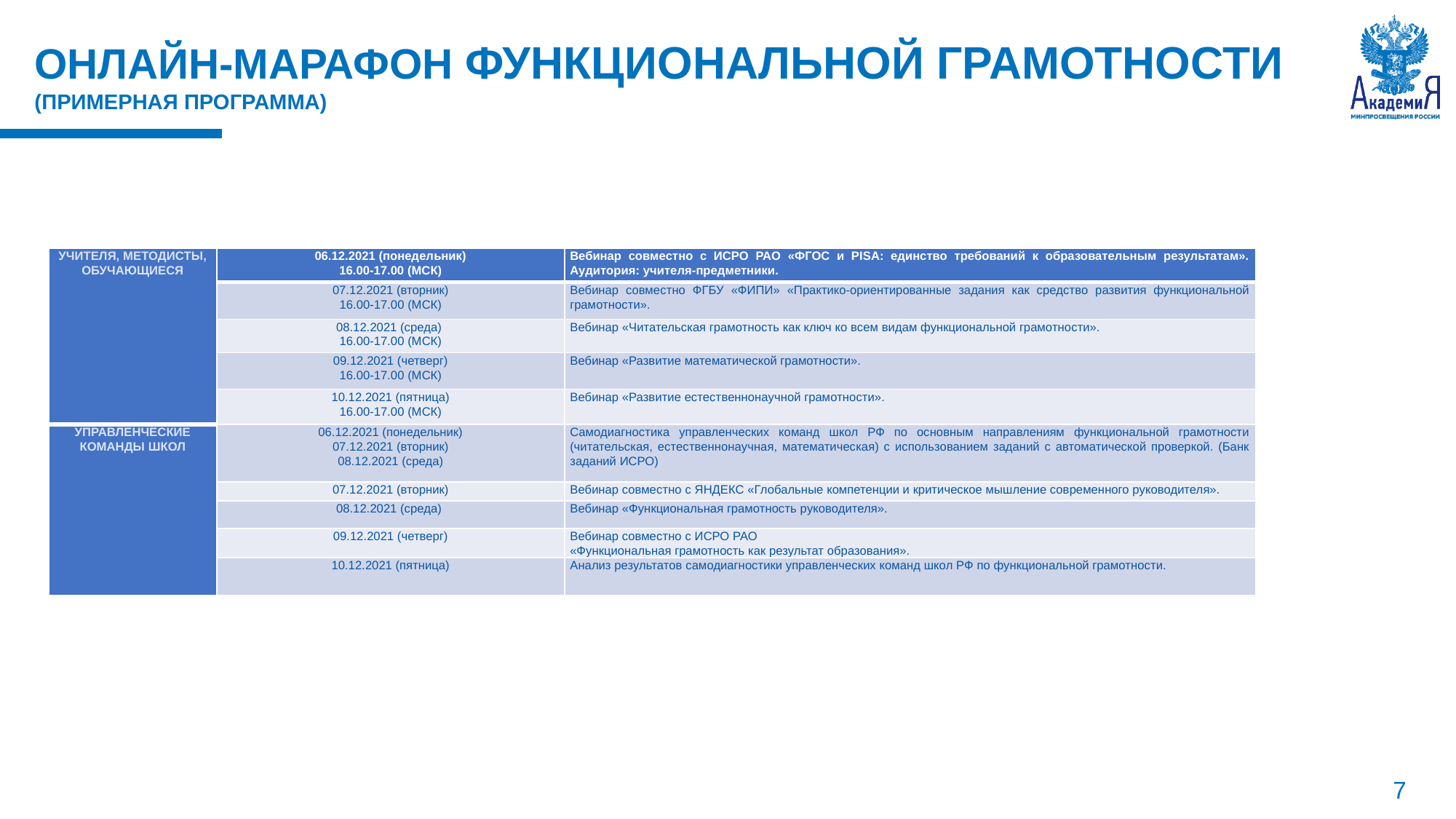

ОНЛАЙН-МАРАФОН ФУНКЦИОНАЛЬНОЙ ГРАМОТНОСТИ
(ПРИМЕРНАЯ ПРОГРАММА)
| УЧИТЕЛЯ, МЕТОДИСТЫ, ОБУЧАЮЩИЕСЯ | 06.12.2021 (понедельник) 16.00-17.00 (МСК) | Вебинар совместно с ИСРО РАО «ФГОС и PISA: единство требований к образовательным результатам». Аудитория: учителя-предметники. |
| --- | --- | --- |
|  | 07.12.2021 (вторник) 16.00-17.00 (МСК) | Вебинар совместно ФГБУ «ФИПИ» «Практико-ориентированные задания как средство развития функциональной грамотности». |
|  | 08.12.2021 (среда) 16.00-17.00 (МСК) | Вебинар «Читательская грамотность как ключ ко всем видам функциональной грамотности». |
|  | 09.12.2021 (четверг) 16.00-17.00 (МСК) | Вебинар «Развитие математической грамотности». |
|  | 10.12.2021 (пятница) 16.00-17.00 (МСК) | Вебинар «Развитие естественнонаучной грамотности». |
| УПРАВЛЕНЧЕСКИЕ КОМАНДЫ ШКОЛ | 06.12.2021 (понедельник) 07.12.2021 (вторник) 08.12.2021 (среда) | Самодиагностика управленческих команд школ РФ по основным направлениям функциональной грамотности (читательская, естественнонаучная, математическая) с использованием заданий с автоматической проверкой. (Банк заданий ИСРО) |
|  | 07.12.2021 (вторник) | Вебинар совместно с ЯНДЕКС «Глобальные компетенции и критическое мышление современного руководителя». |
|  | 08.12.2021 (среда) | Вебинар «Функциональная грамотность руководителя». |
|  | 09.12.2021 (четверг) | Вебинар совместно с ИСРО РАО «Функциональная грамотность как результат образования». |
|  | 10.12.2021 (пятница) | Анализ результатов самодиагностики управленческих команд школ РФ по функциональной грамотности. |